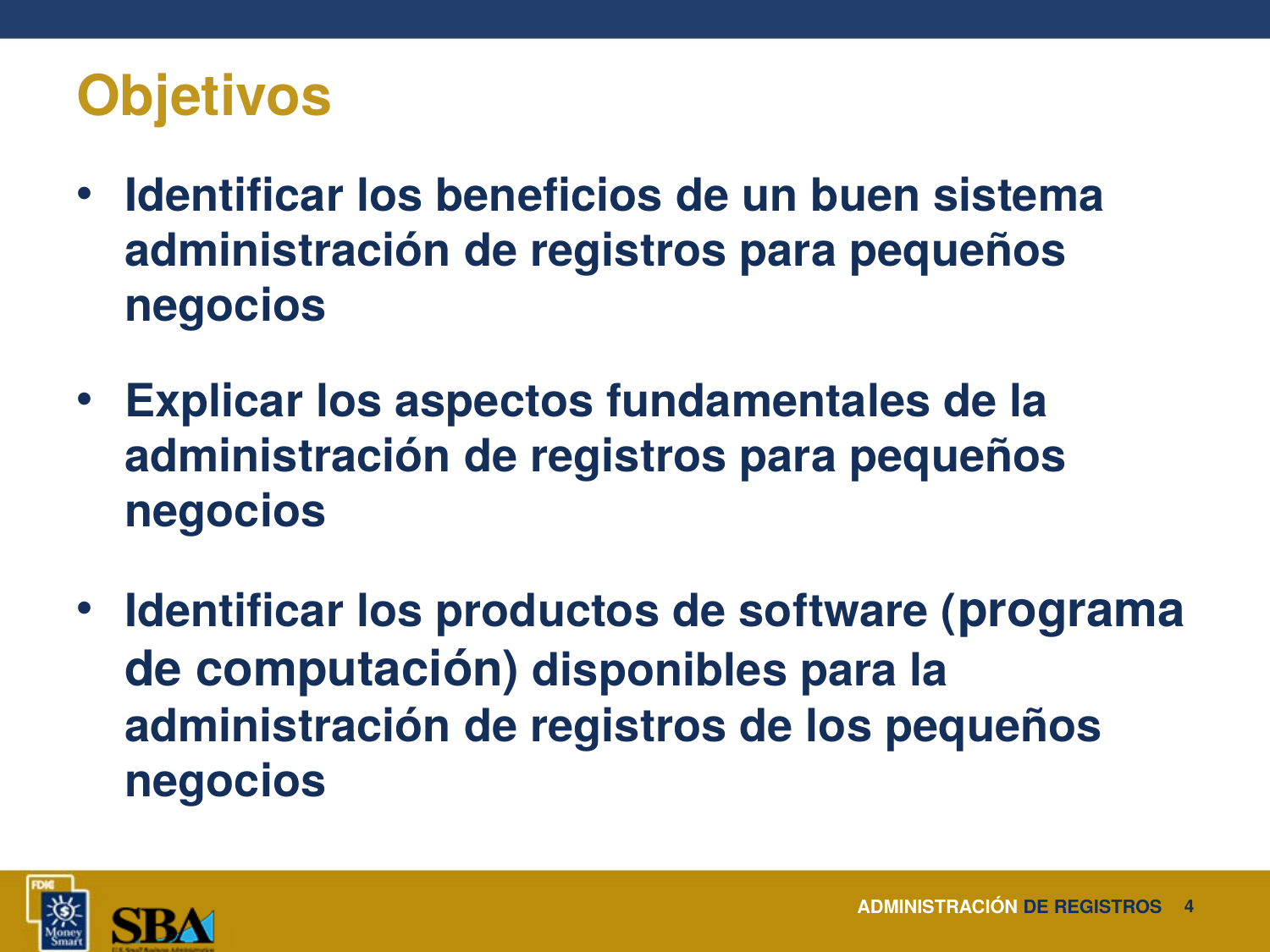

# Objetivos
Identificar los beneficios de un buen sistema administración de registros para pequeños negocios
Explicar los aspectos fundamentales de la administración de registros para pequeños negocios
Identificar los productos de software (programa de computación) disponibles para la administración de registros de los pequeños negocios